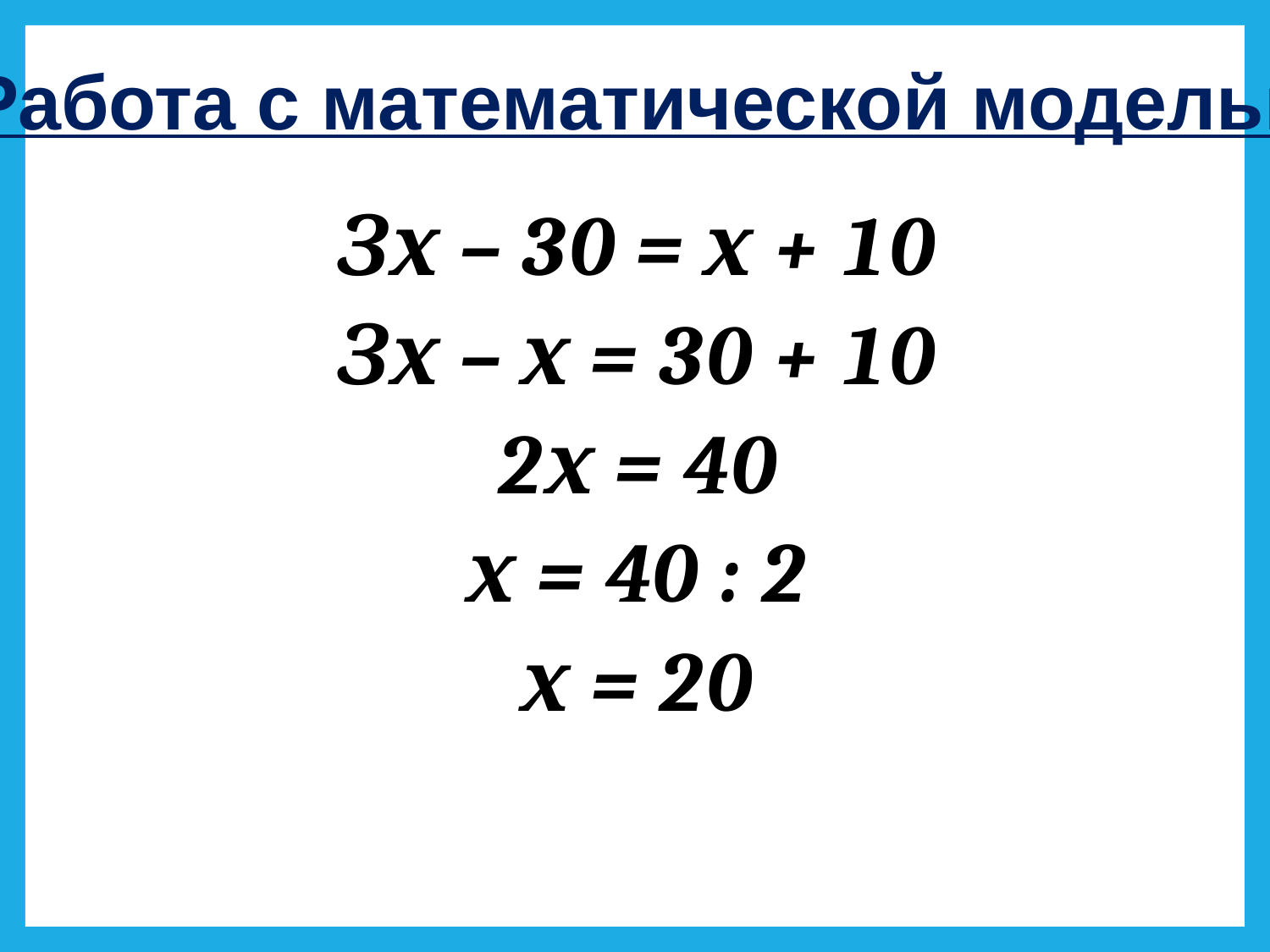

Работа с математической моделью
Зх – 30 = х + 10
Зх – х = 30 + 10
2х = 40
х = 40 : 2
х = 20